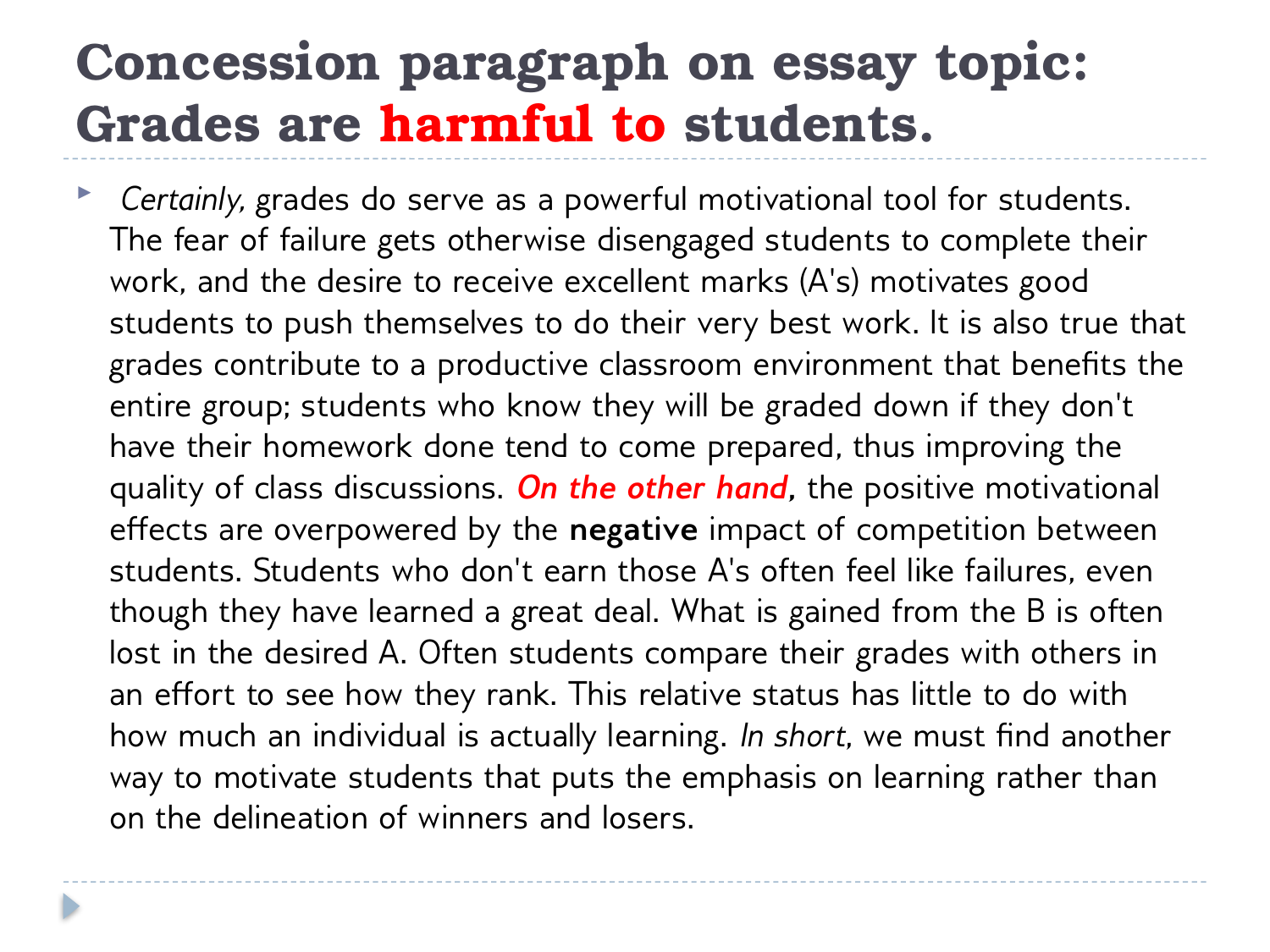

# Concession paragraph on essay topic: Grades are harmful to students.
 Certainly, grades do serve as a powerful motivational tool for students. The fear of failure gets otherwise disengaged students to complete their work, and the desire to receive excellent marks (A's) motivates good students to push themselves to do their very best work. It is also true that grades contribute to a productive classroom environment that benefits the entire group; students who know they will be graded down if they don't have their homework done tend to come prepared, thus improving the quality of class discussions. On the other hand, the positive motivational effects are overpowered by the negative impact of competition between students. Students who don't earn those A's often feel like failures, even though they have learned a great deal. What is gained from the B is often lost in the desired A. Often students compare their grades with others in an effort to see how they rank. This relative status has little to do with how much an individual is actually learning. In short, we must find another way to motivate students that puts the emphasis on learning rather than on the delineation of winners and losers.